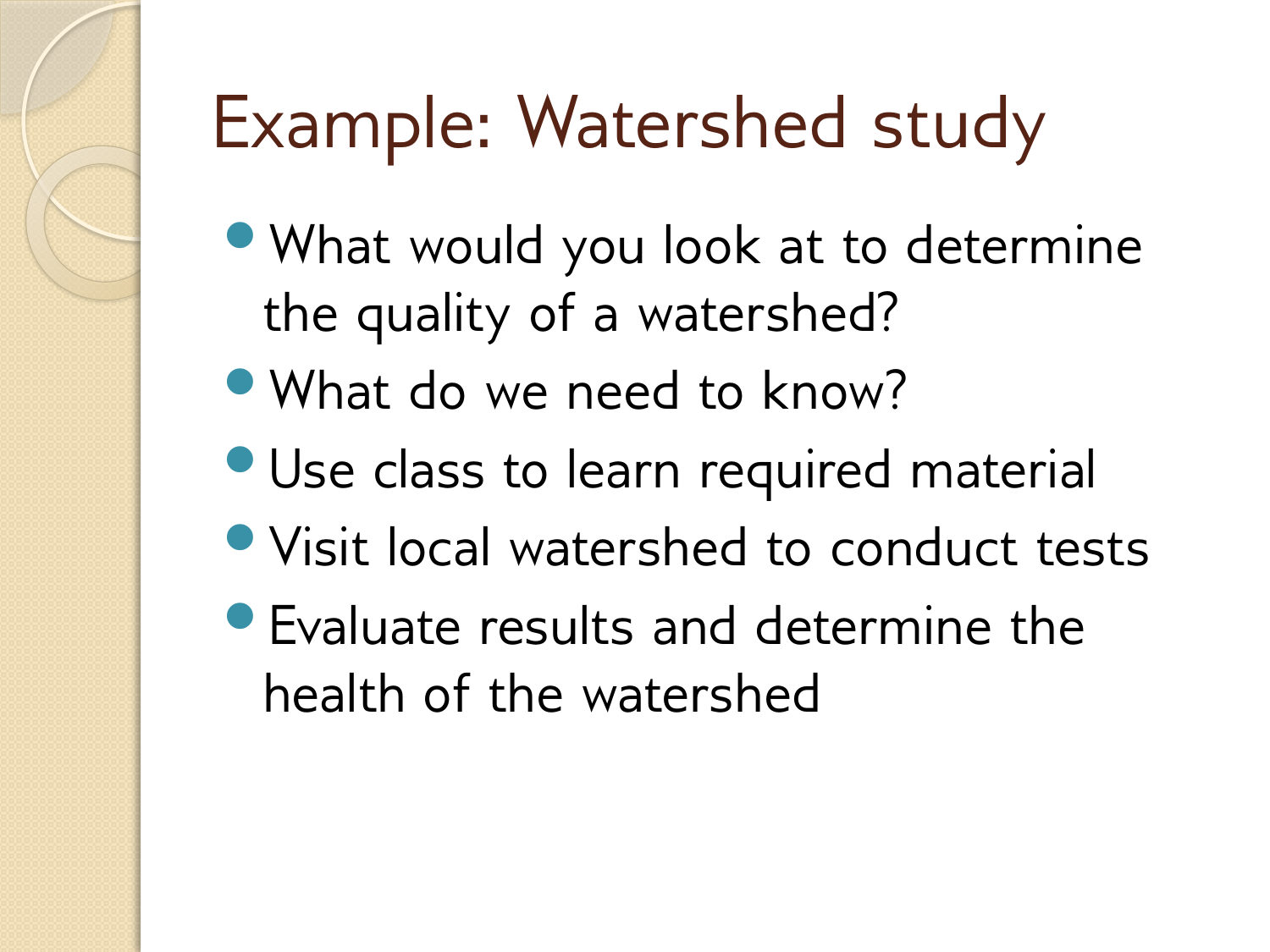

# Example: Watershed study
What would you look at to determine the quality of a watershed?
What do we need to know?
Use class to learn required material
Visit local watershed to conduct tests
Evaluate results and determine the health of the watershed